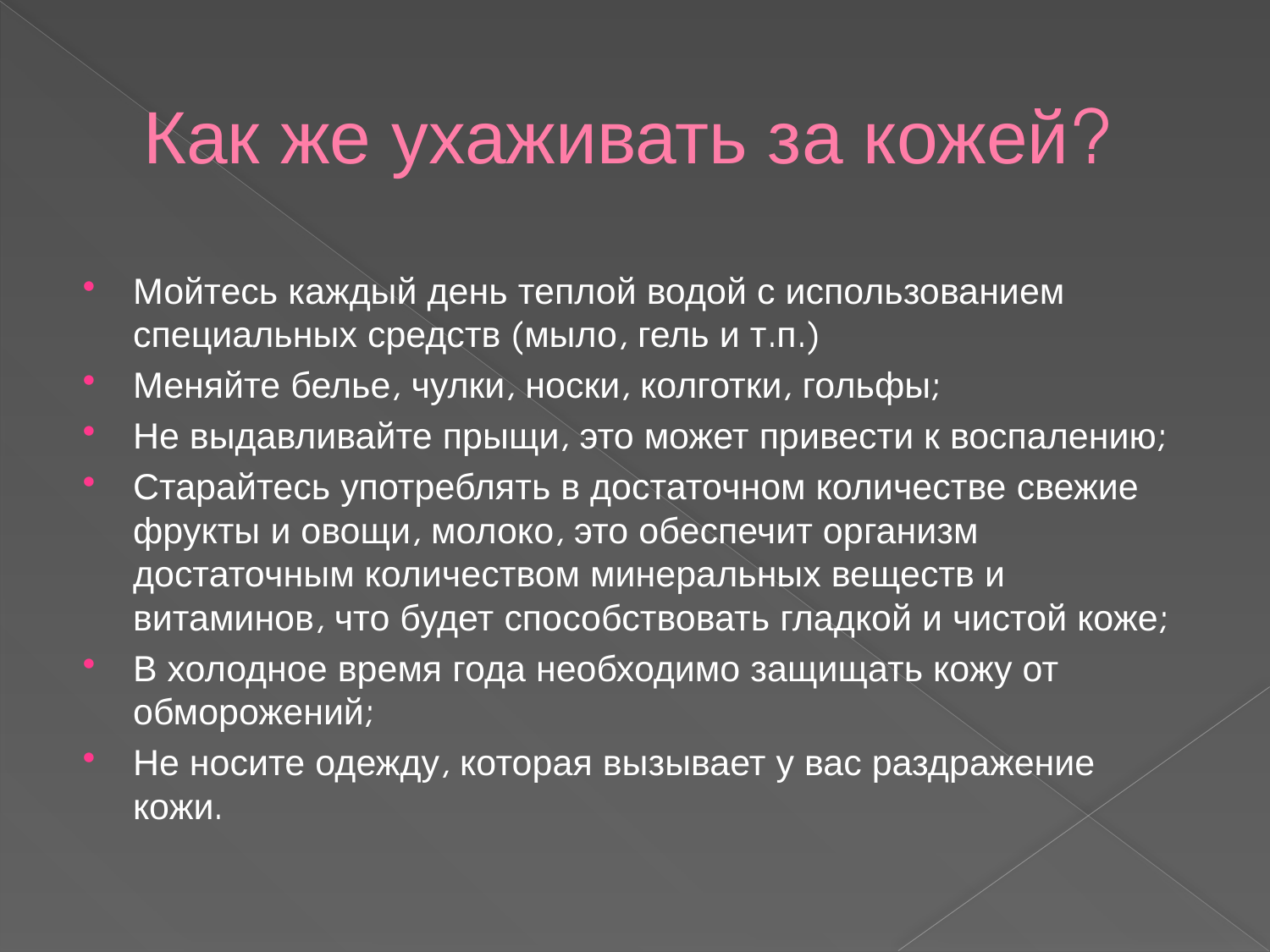

# Как же ухаживать за кожей?
Мойтесь каждый день теплой водой с использованием специальных средств (мыло, гель и т.п.)
Меняйте белье, чулки, носки, колготки, гольфы;
Не выдавливайте прыщи, это может привести к воспалению;
Старайтесь употреблять в достаточном количестве свежие фрукты и овощи, молоко, это обеспечит организм достаточным количеством минеральных веществ и витаминов, что будет способствовать гладкой и чистой коже;
В холодное время года необходимо защищать кожу от обморожений;
Не носите одежду, которая вызывает у вас раздражение кожи.